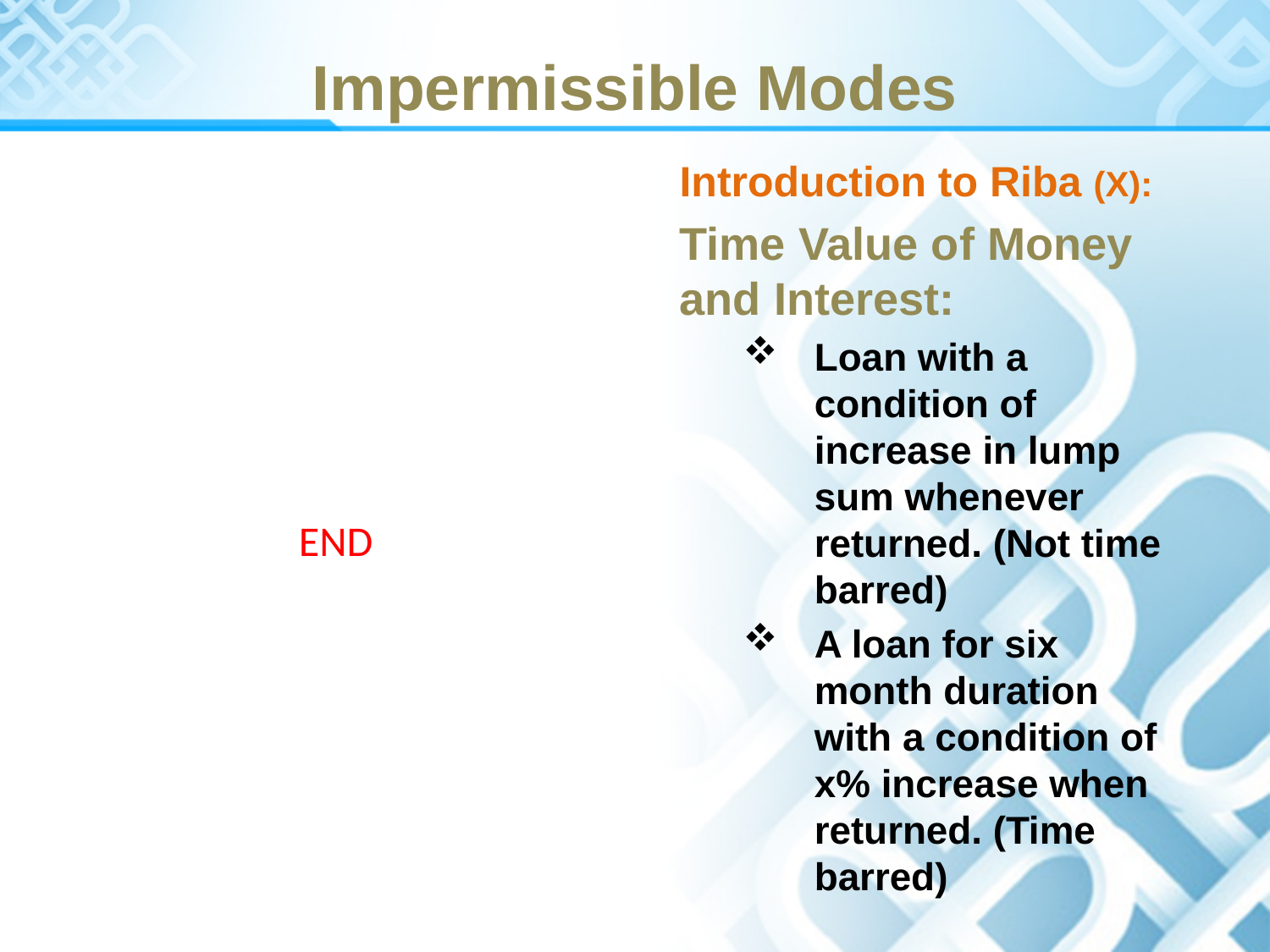

Impermissible Modes
Introduction to Riba (X):
Time Value of Money and Interest:
Loan with a condition of increase in lump sum whenever returned. (Not time barred)
A loan for six month duration with a condition of x% increase when returned. (Time barred)
END